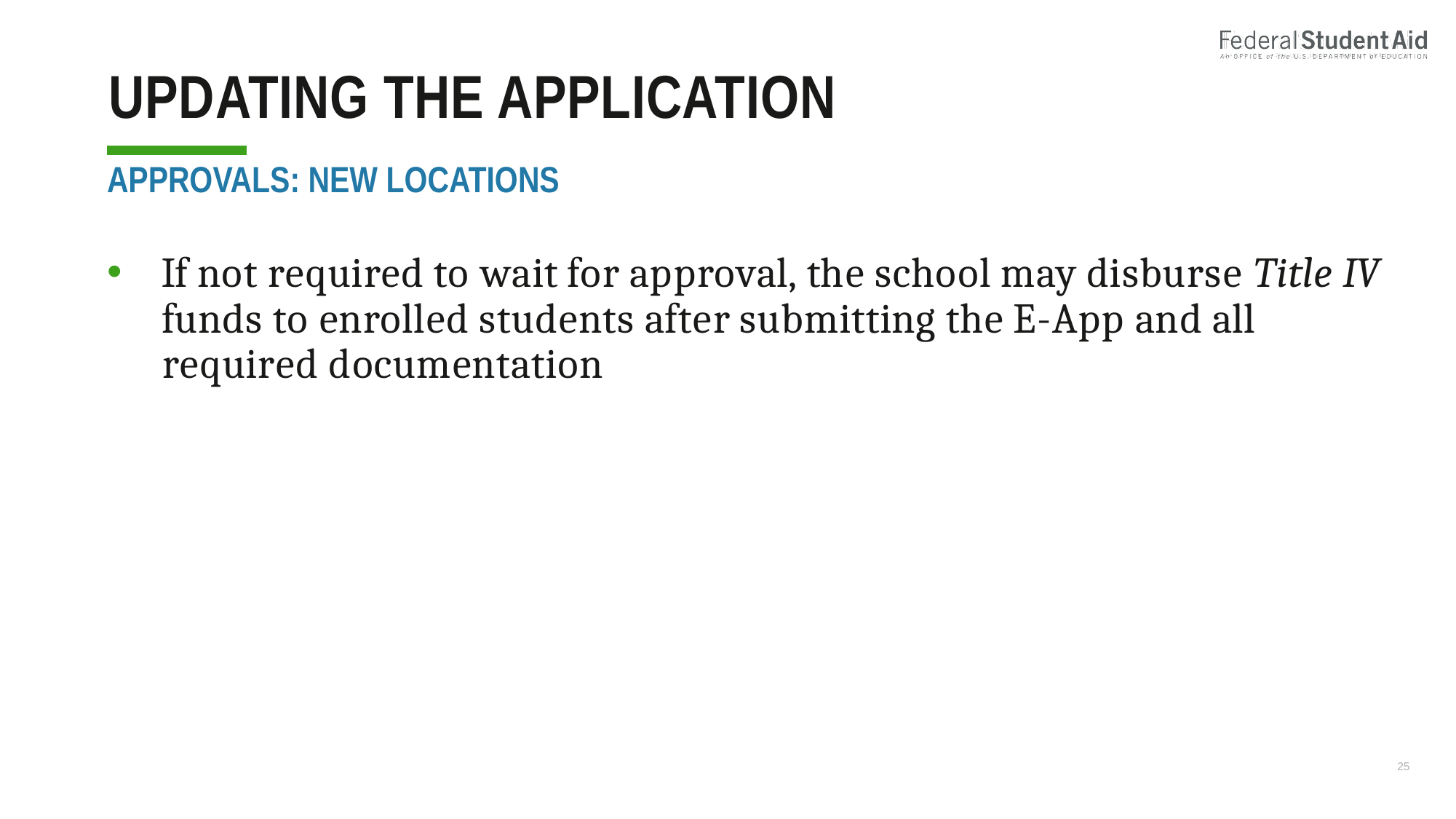

# Updating the application
Approvals: New locations
If not required to wait for approval, the school may disburse Title IV funds to enrolled students after submitting the E-App and all required documentation

25